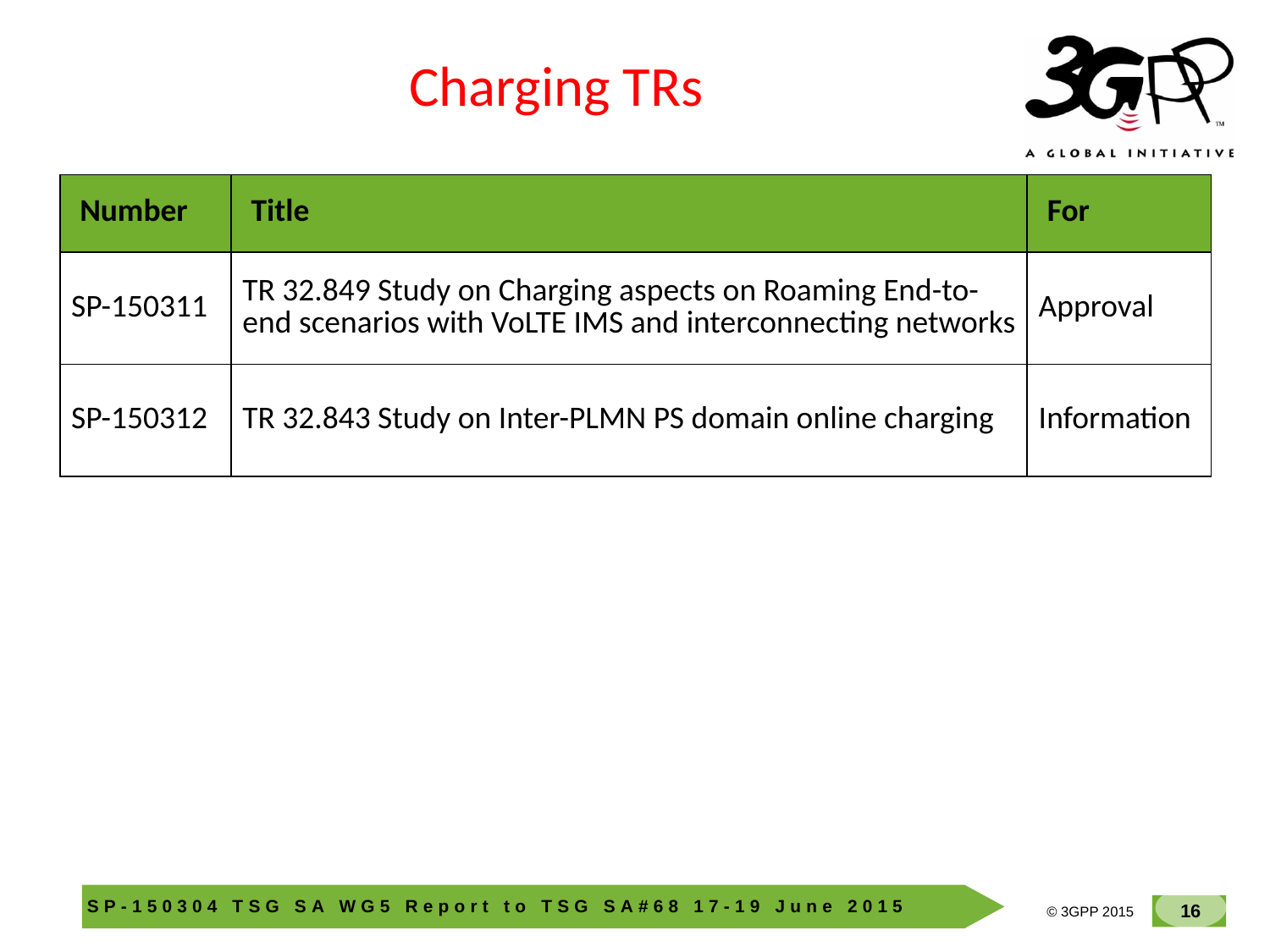

Charging TRs
| Number | Title | For |
| --- | --- | --- |
| SP-150311 | TR 32.849 Study on Charging aspects on Roaming End-to-end scenarios with VoLTE IMS and interconnecting networks | Approval |
| SP-150312 | TR 32.843 Study on Inter-PLMN PS domain online charging | Information |